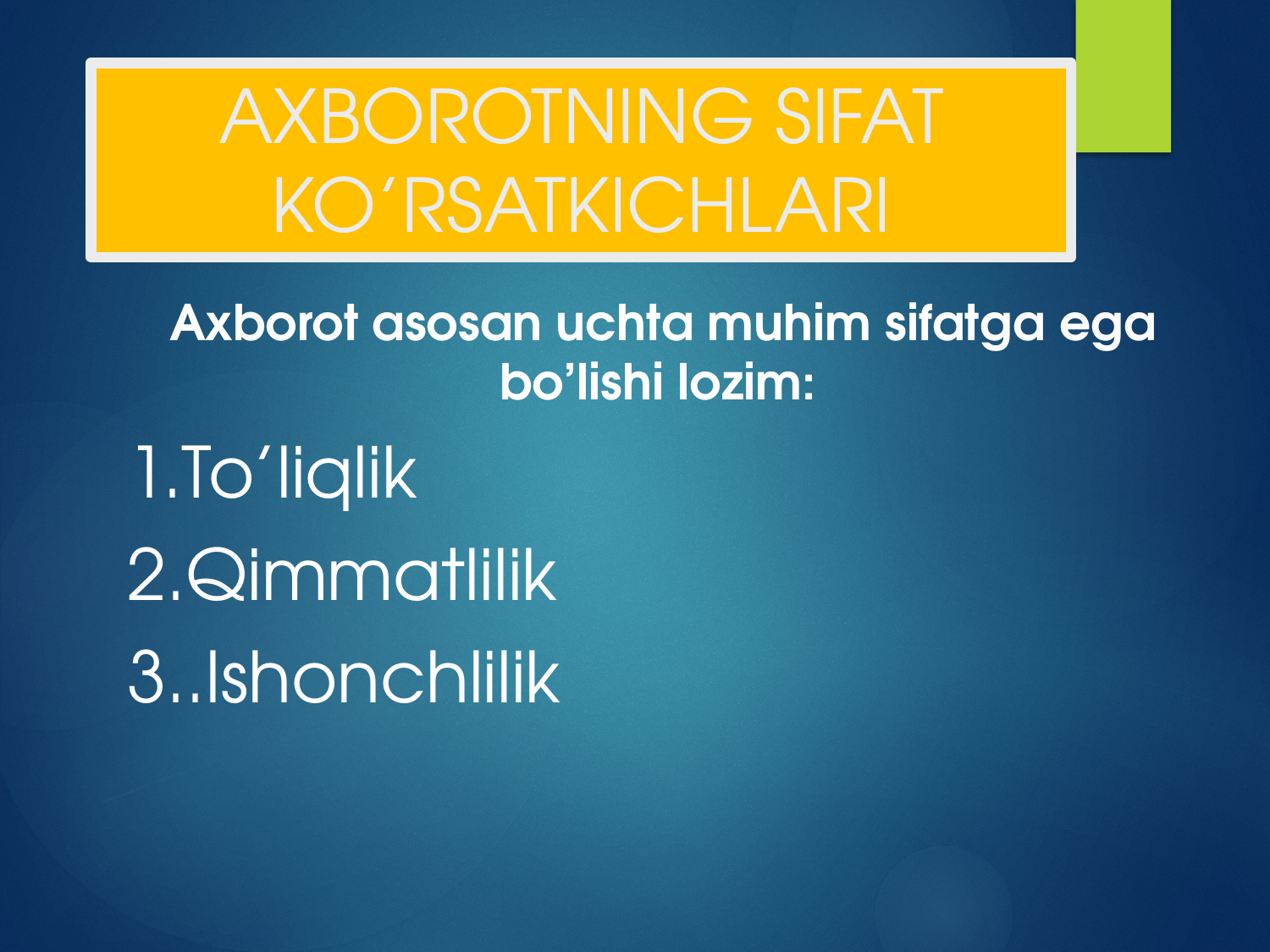

# AXBOROTNING SIFAT KO’RSATKICHLARI
 Axborot asosan uchta muhim sifatga ega bo’lishi lozim:
1.To’liqlik
2.Qimmatlilik
3..Ishonchlilik